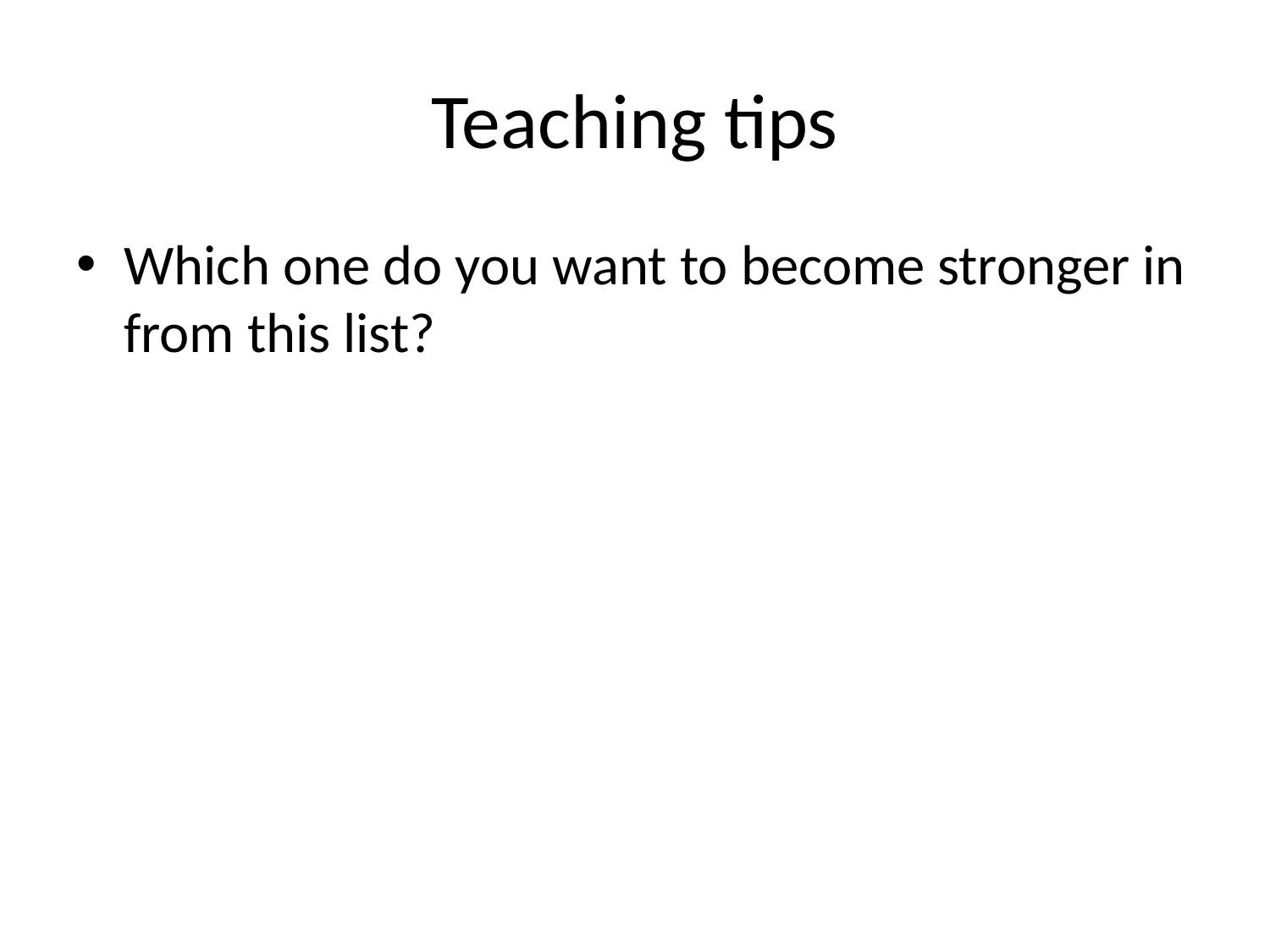

# Teaching tips
Which one do you want to become stronger in from this list?